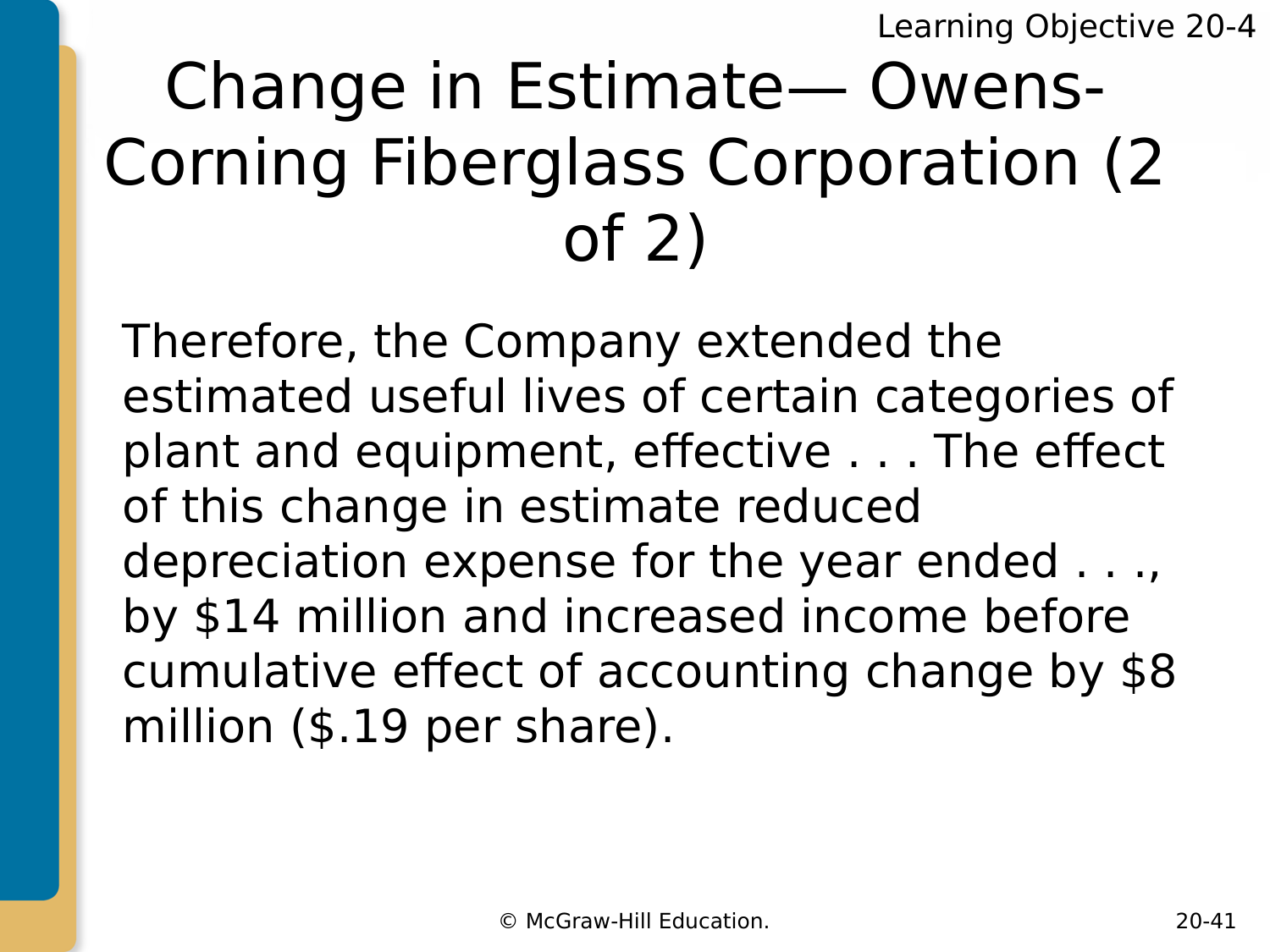

Learning Objective 20-4
# Change in Estimate— Owens-Corning Fiberglass Corporation (2 of 2)
Therefore, the Company extended the estimated useful lives of certain categories of plant and equipment, effective . . . The effect of this change in estimate reduced depreciation expense for the year ended . . ., by $14 million and increased income before cumulative effect of accounting change by $8 million ($.19 per share).